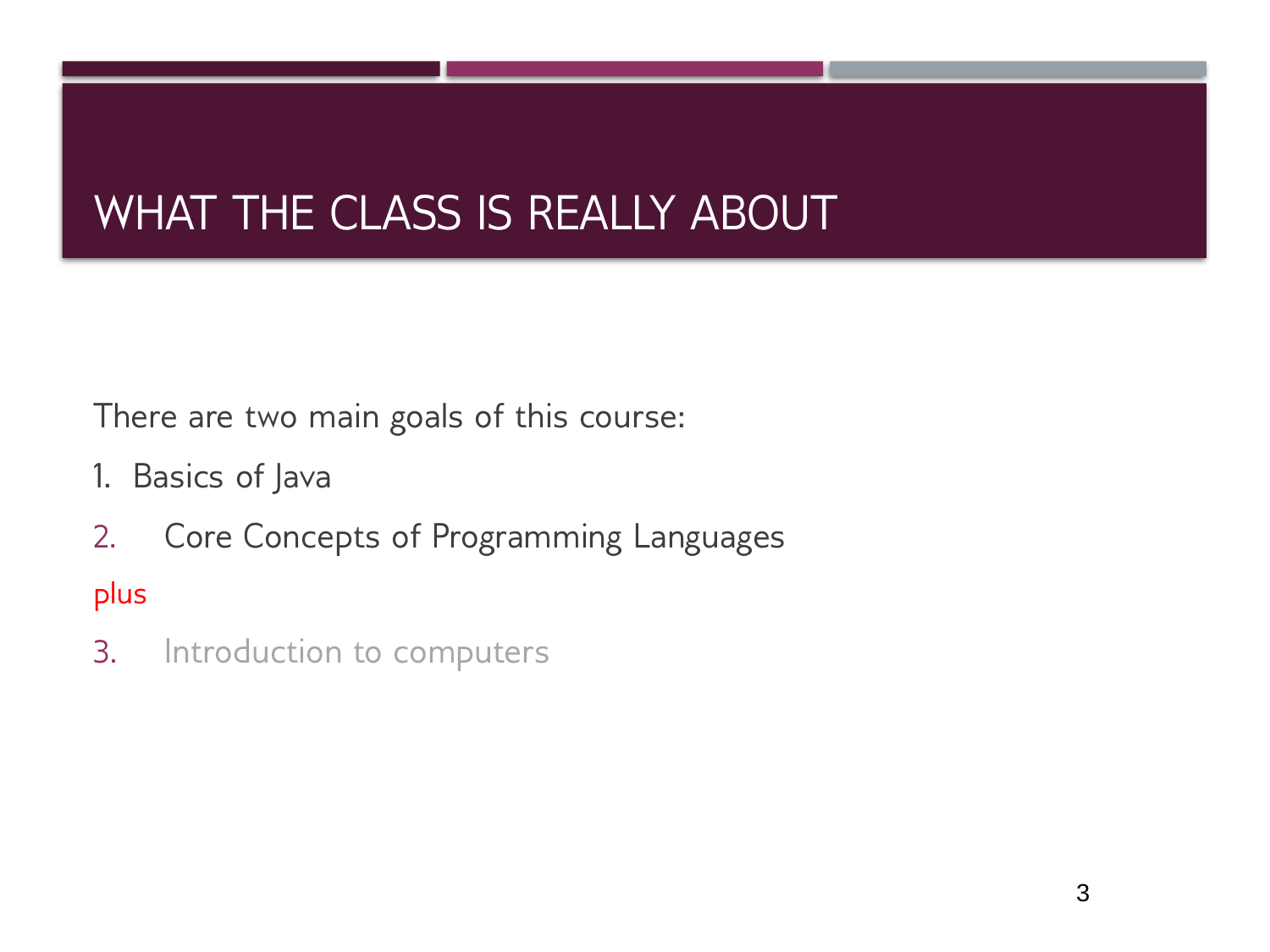

# What the class is really about
There are two main goals of this course:
1.  Basics of Java
Core Concepts of Programming Languages
plus
Introduction to computers

3